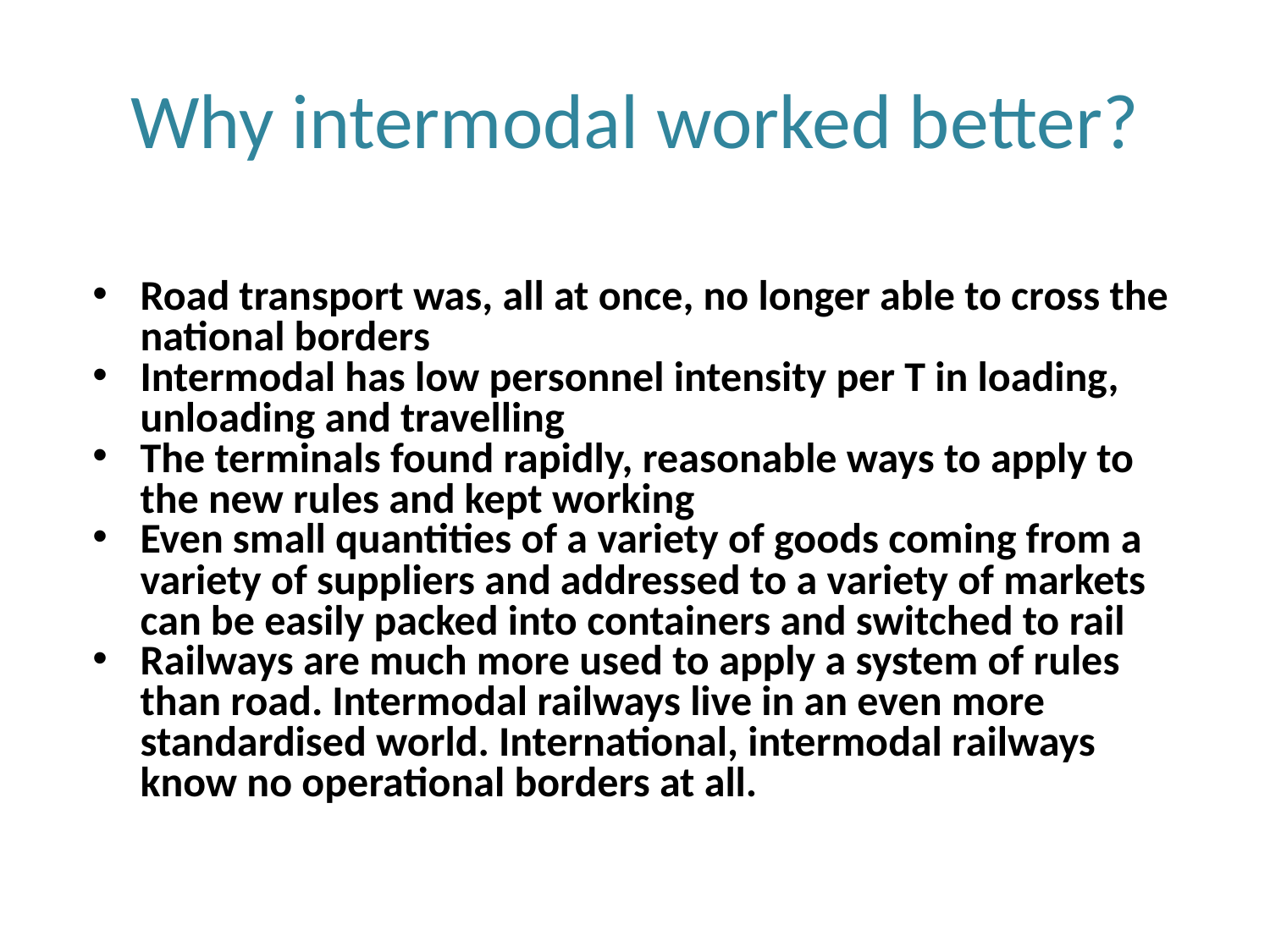

# Why intermodal worked better?
Road transport was, all at once, no longer able to cross the national borders
Intermodal has low personnel intensity per T in loading, unloading and travelling
The terminals found rapidly, reasonable ways to apply to the new rules and kept working
Even small quantities of a variety of goods coming from a variety of suppliers and addressed to a variety of markets can be easily packed into containers and switched to rail
Railways are much more used to apply a system of rules than road. Intermodal railways live in an even more standardised world. International, intermodal railways know no operational borders at all.